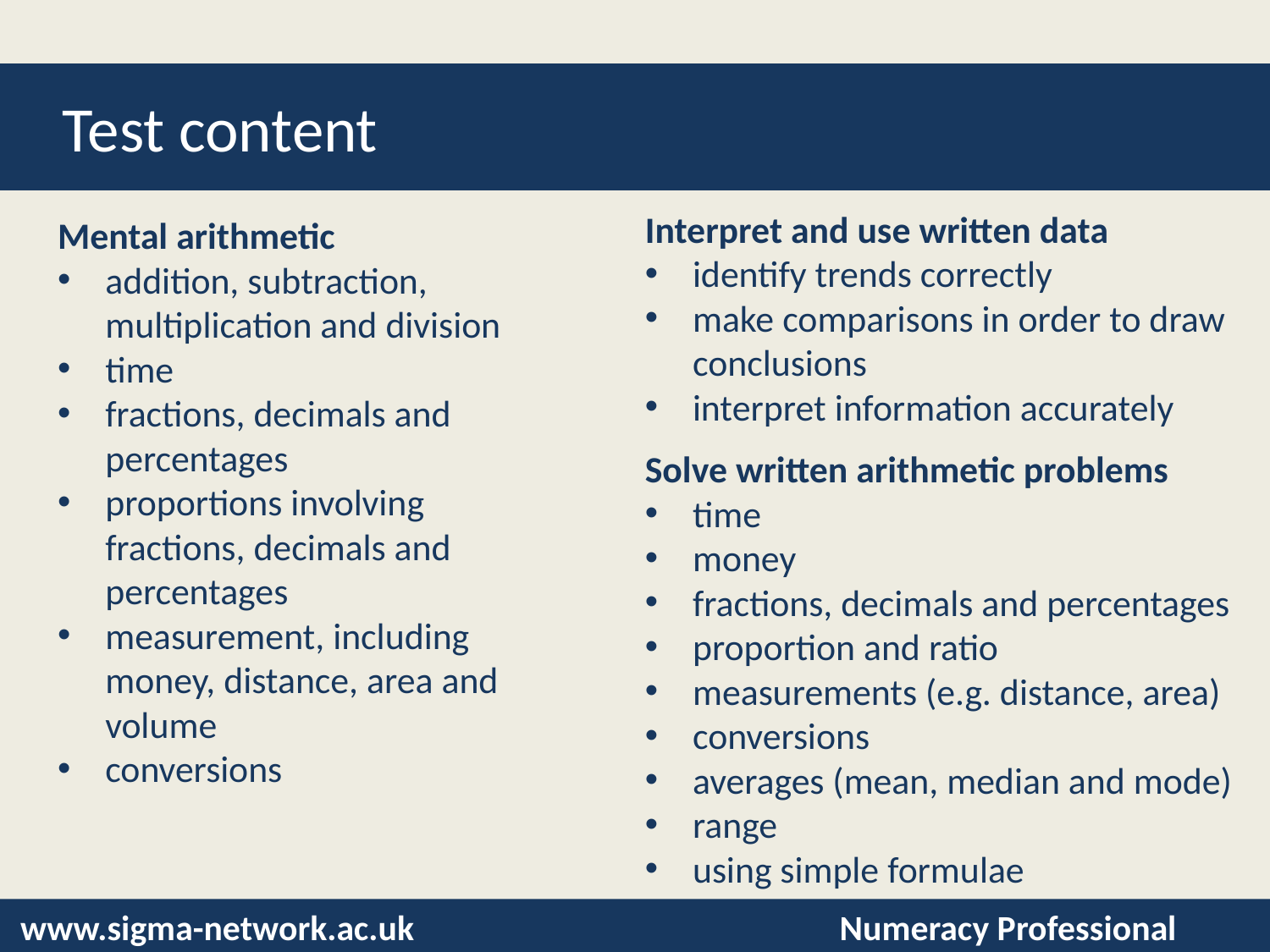

# Test content
Mental arithmetic
addition, subtraction, multiplication and division
time
fractions, decimals and percentages
proportions involving fractions, decimals and percentages
measurement, including money, distance, area and volume
conversions

Interpret and use written data
identify trends correctly
make comparisons in order to draw conclusions
interpret information accurately
Solve written arithmetic problems
time
money
fractions, decimals and percentages
proportion and ratio
measurements (e.g. distance, area)
conversions
averages (mean, median and mode)
range
using simple formulae